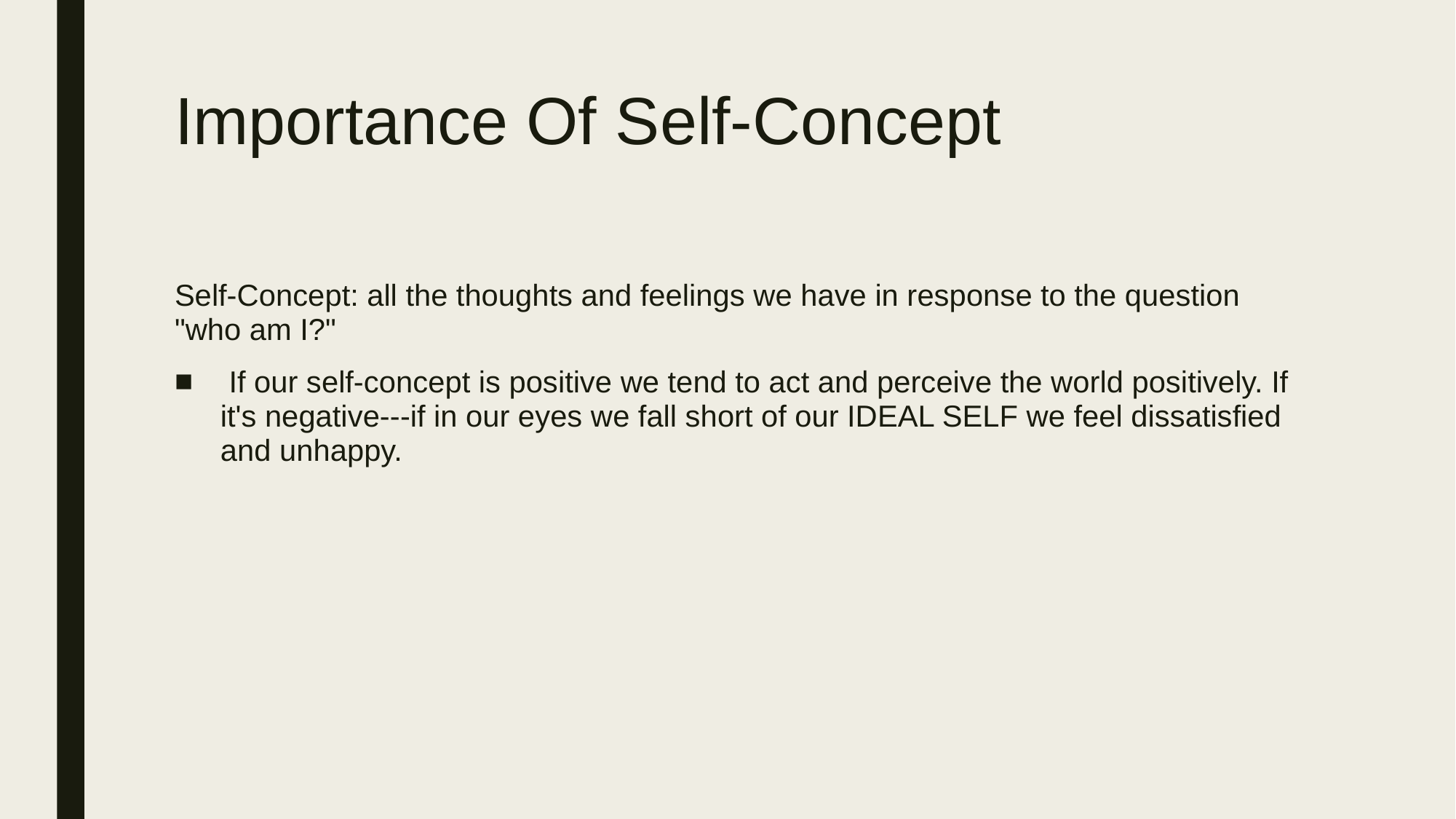

# Importance Of Self-Concept
Self-Concept: all the thoughts and feelings we have in response to the question "who am I?"
 If our self-concept is positive we tend to act and perceive the world positively. If it's negative---if in our eyes we fall short of our IDEAL SELF we feel dissatisfied and unhappy.